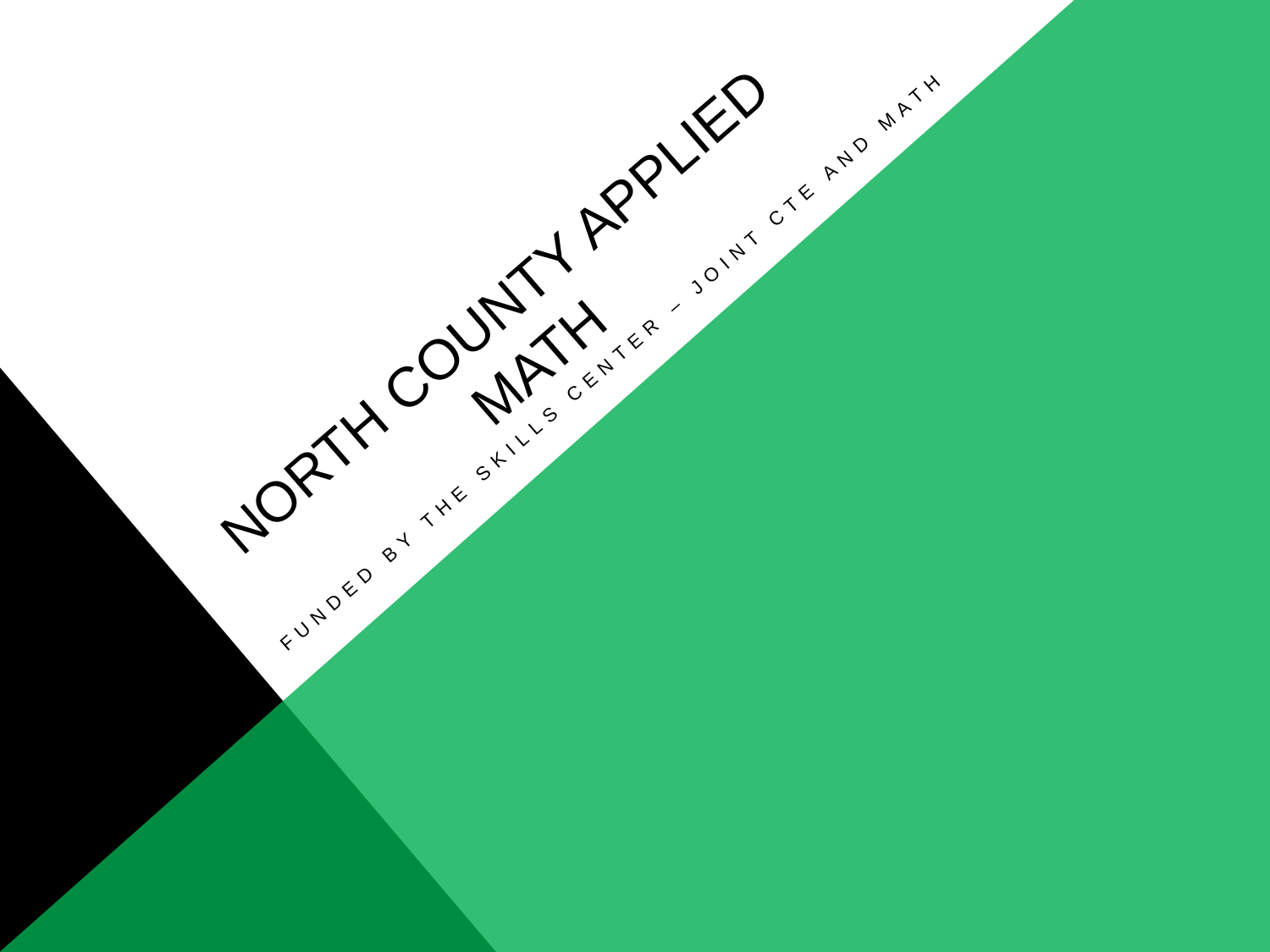

# North County Applied Math
Funded by the Skills Center – Joint CTE and Math